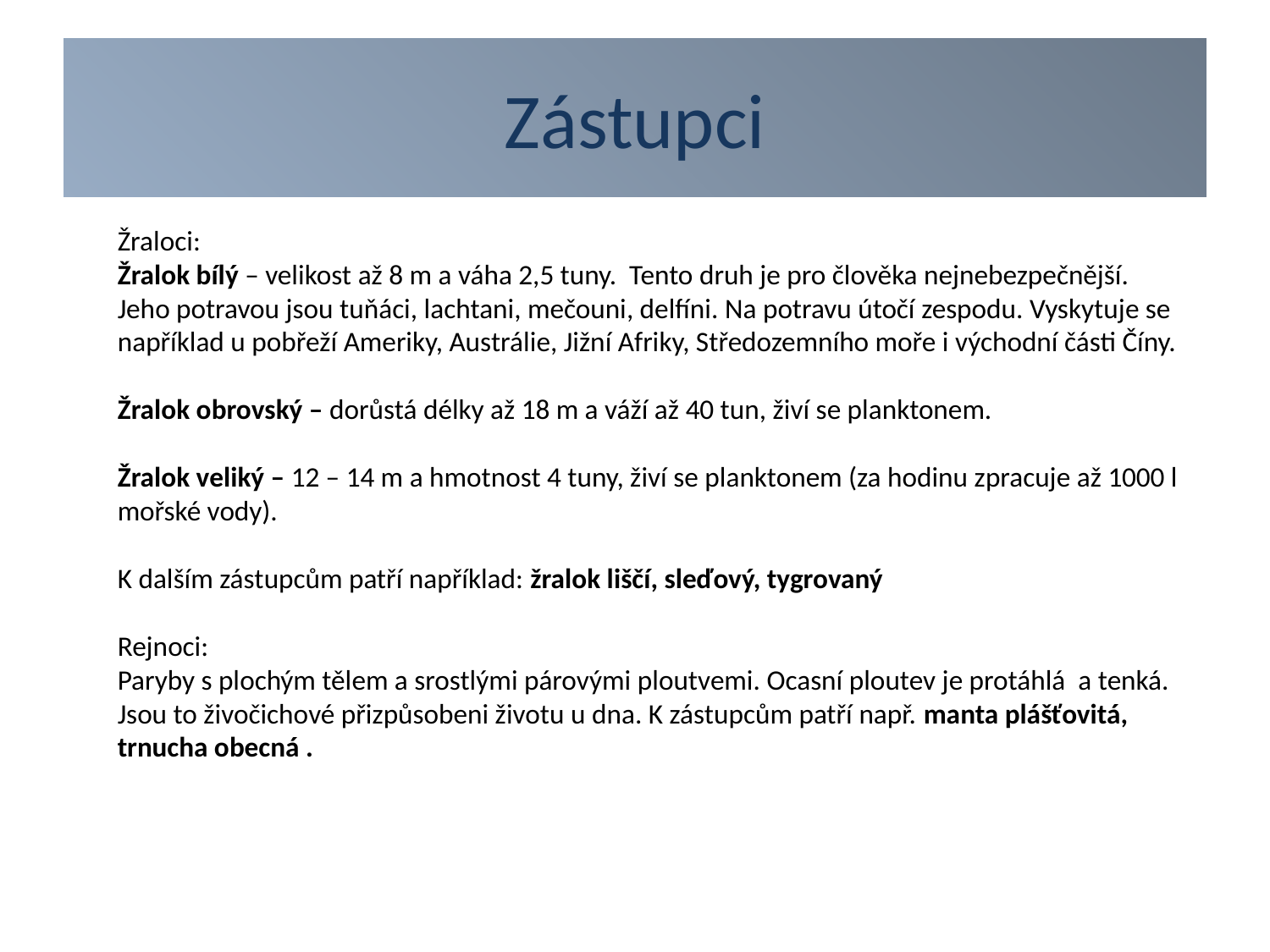

# Zástupci
Žraloci:
Žralok bílý – velikost až 8 m a váha 2,5 tuny.  Tento druh je pro člověka nejnebezpečnější. Jeho potravou jsou tuňáci, lachtani, mečouni, delfíni. Na potravu útočí zespodu. Vyskytuje se například u pobřeží Ameriky, Austrálie, Jižní Afriky, Středozemního moře i východní části Číny.

Žralok obrovský – dorůstá délky až 18 m a váží až 40 tun, živí se planktonem.

Žralok veliký – 12 – 14 m a hmotnost 4 tuny, živí se planktonem (za hodinu zpracuje až 1000 l mořské vody).

K dalším zástupcům patří například: žralok liščí, sleďový, tygrovaný

Rejnoci:
Paryby s plochým tělem a srostlými párovými ploutvemi. Ocasní ploutev je protáhlá  a tenká. Jsou to živočichové přizpůsobeni životu u dna. K zástupcům patří např. manta plášťovitá, trnucha obecná .